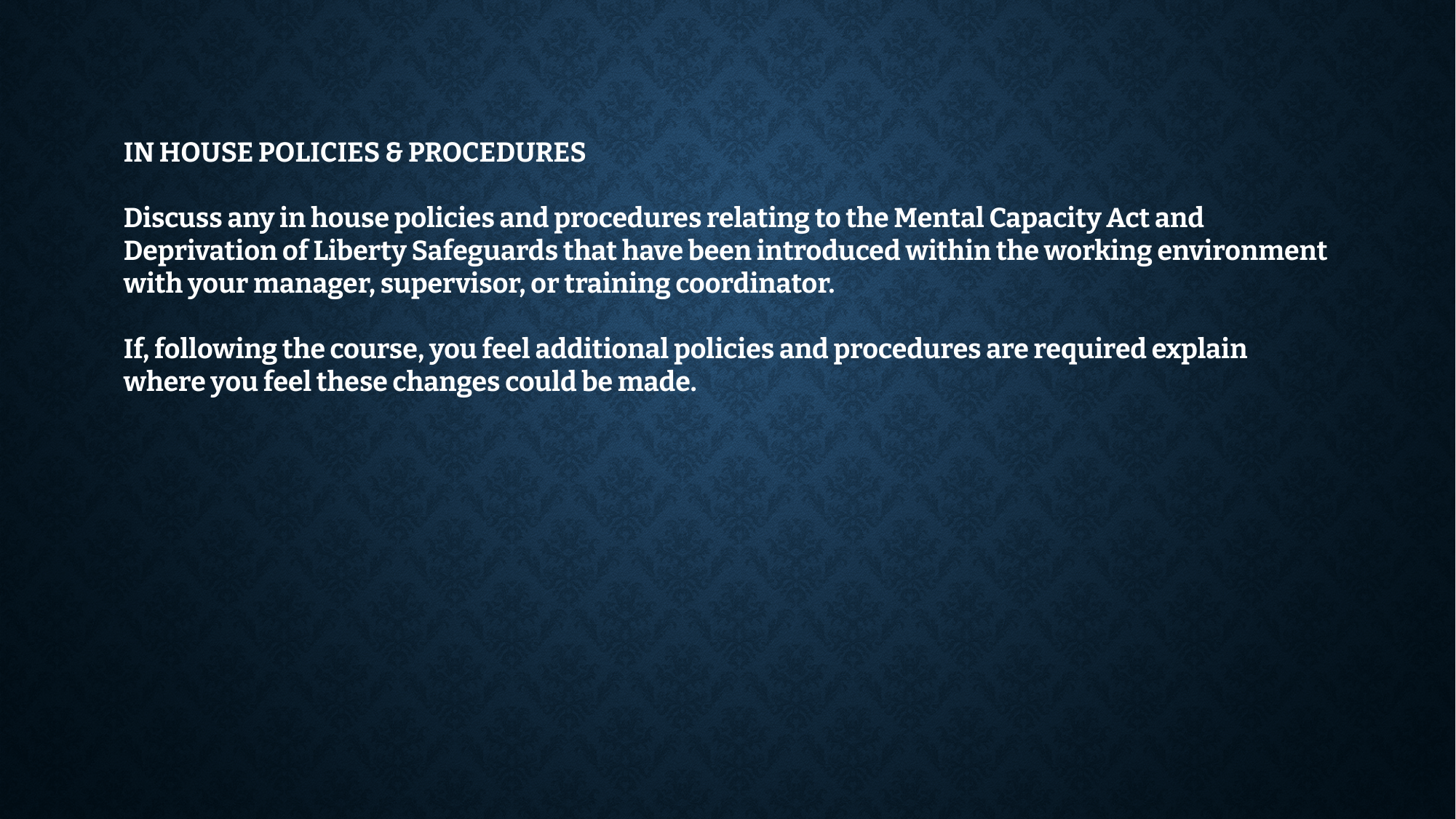

IN HOUSE POLICIES & PROCEDURES

Discuss any in house policies and procedures relating to the Mental Capacity Act and Deprivation of Liberty Safeguards that have been introduced within the working environment with your manager, supervisor, or training coordinator.

If, following the course, you feel additional policies and procedures are required explain where you feel these changes could be made.